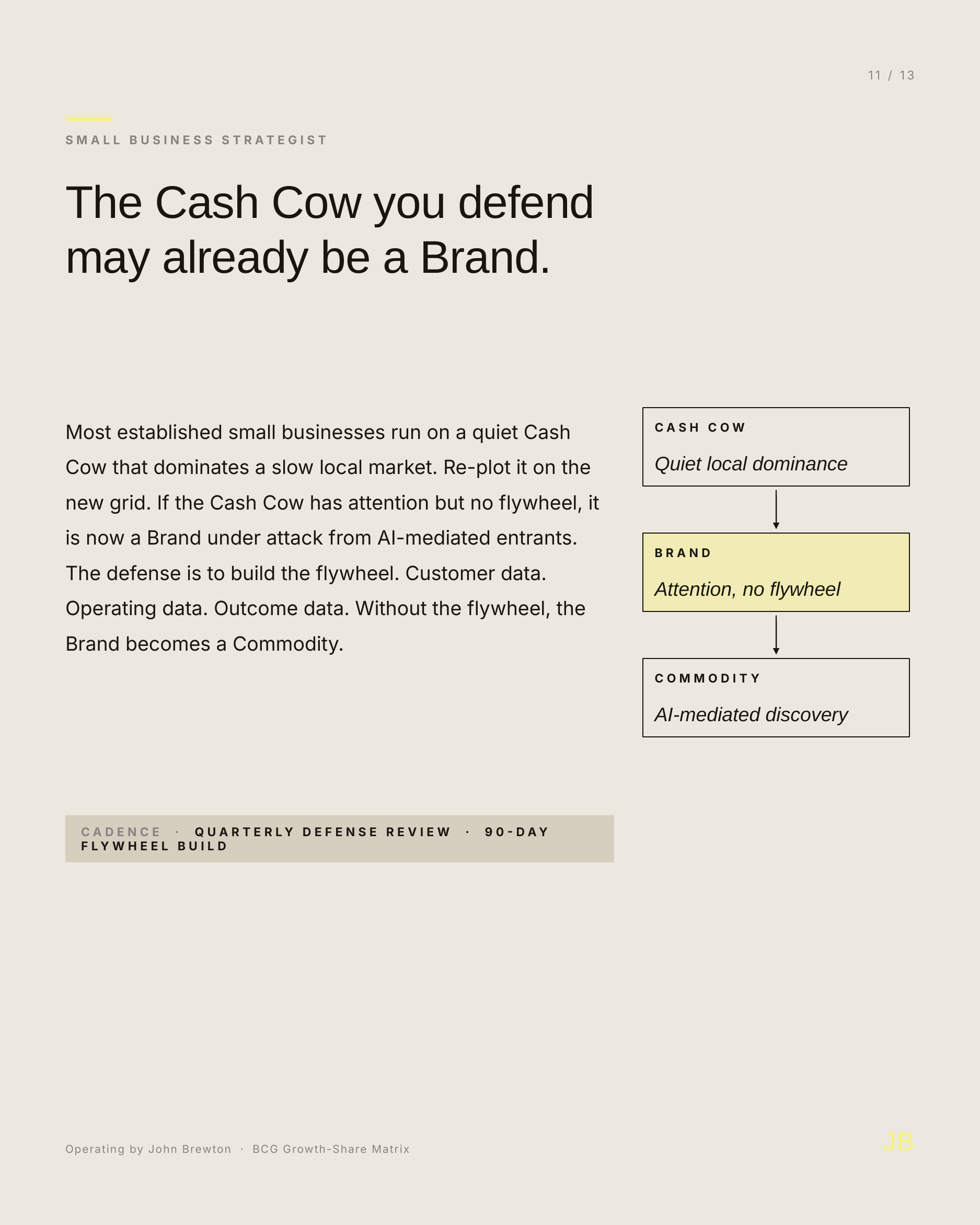

11 / 13

SMALL BUSINESS STRATEGIST
The Cash Cow you defend
may already be a Brand.
Most established small businesses run on a quiet Cash Cow that dominates a slow local market. Re-plot it on the new grid. If the Cash Cow has attention but no flywheel, it is now a Brand under attack from AI-mediated entrants. The defense is to build the flywheel. Customer data. Operating data. Outcome data. Without the flywheel, the Brand becomes a Commodity.

CASH COW
Quiet local dominance

BRAND
Attention, no flywheel

COMMODITY
AI-mediated discovery

CADENCE  ·  QUARTERLY DEFENSE REVIEW  ·  90-DAY FLYWHEEL BUILD
JB
Operating by John Brewton  ·  BCG Growth-Share Matrix